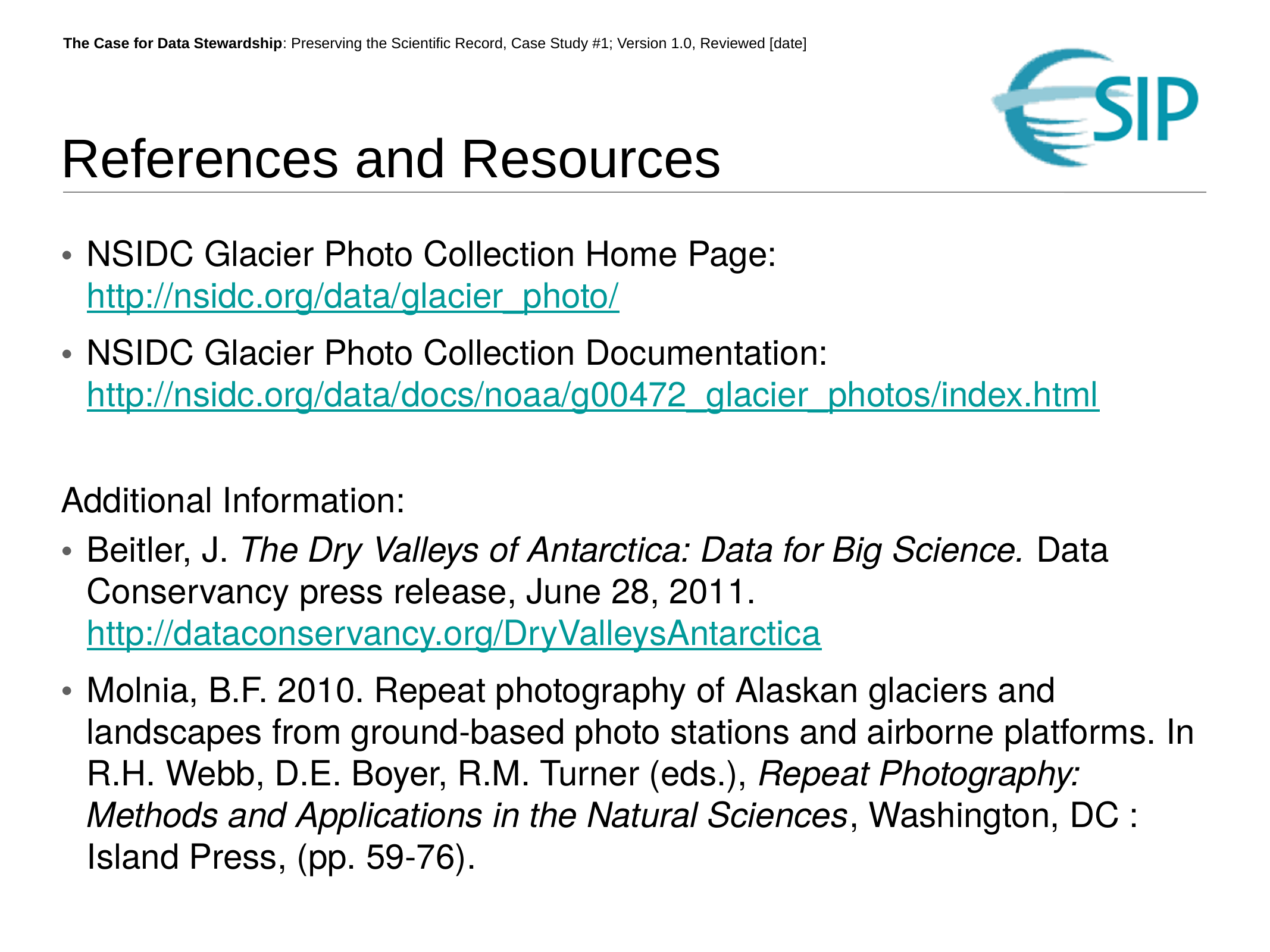

# References and Resources
NSIDC Glacier Photo Collection Home Page: http://nsidc.org/data/glacier_photo/
NSIDC Glacier Photo Collection Documentation: http://nsidc.org/data/docs/noaa/g00472_glacier_photos/index.html

Additional Information:
Beitler, J. The Dry Valleys of Antarctica: Data for Big Science. Data Conservancy press release, June 28, 2011. http://dataconservancy.org/DryValleysAntarctica
Molnia, B.F. 2010. Repeat photography of Alaskan glaciers and landscapes from ground-based photo stations and airborne platforms. In R.H. Webb, D.E. Boyer, R.M. Turner (eds.), Repeat Photography: Methods and Applications in the Natural Sciences, Washington, DC : Island Press, (pp. 59-76).